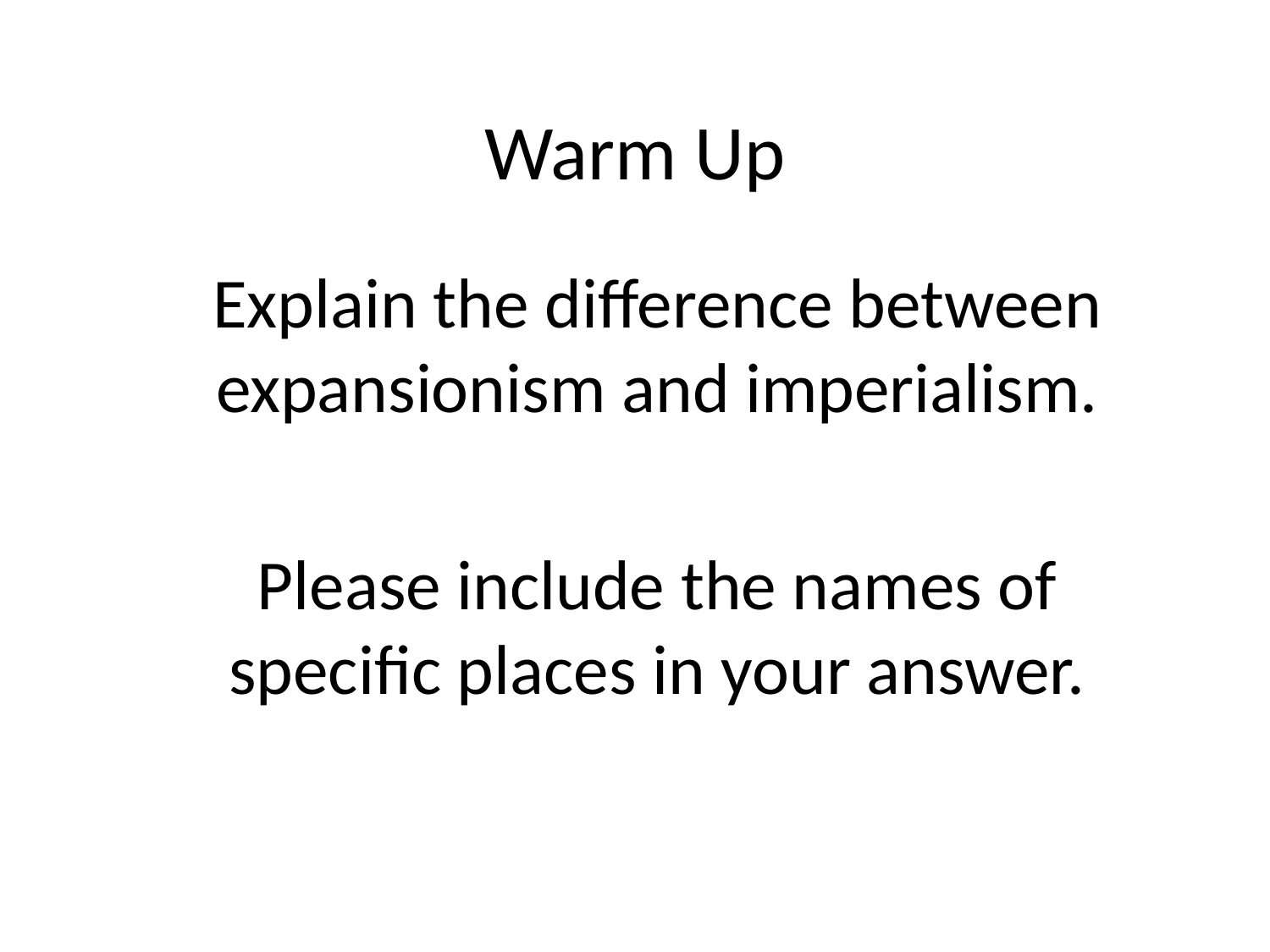

# Warm Up
Explain the difference between expansionism and imperialism.

Please include the names of specific places in your answer.